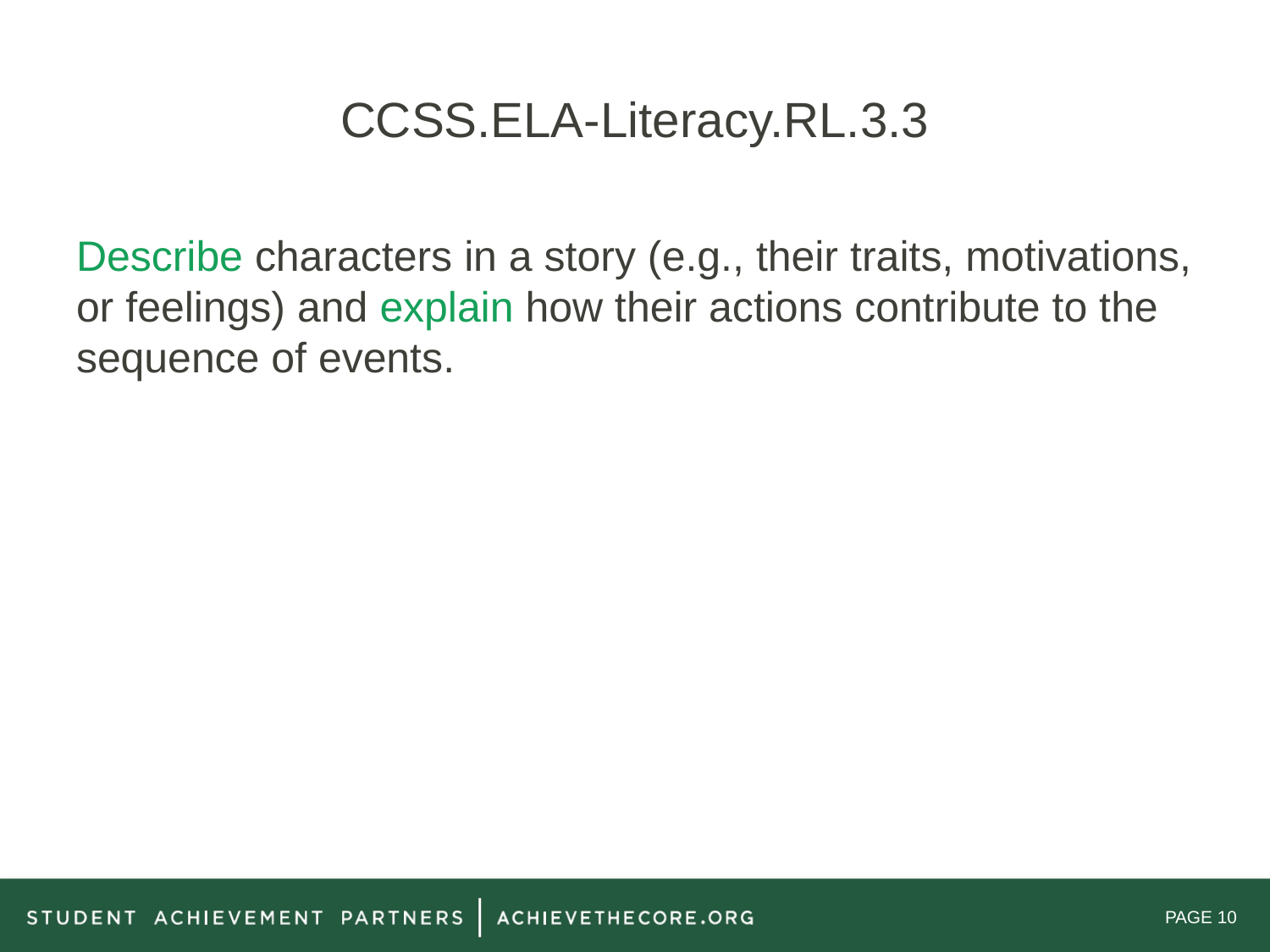

# CCSS.ELA-Literacy.RL.3.3
Describe characters in a story (e.g., their traits, motivations, or feelings) and explain how their actions contribute to the sequence of events.